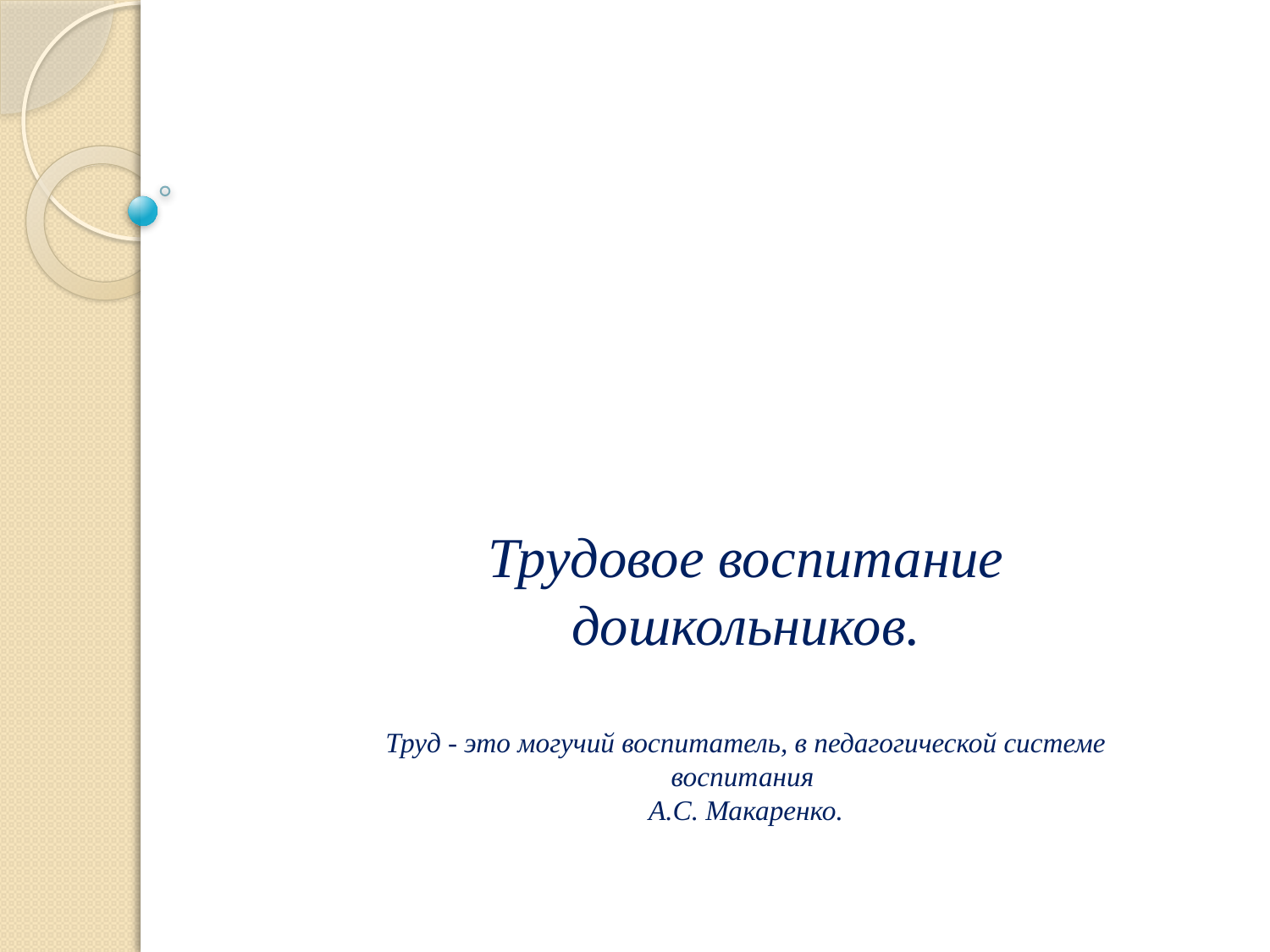

# Трудовое воспитание дошкольников. Труд - это могучий воспитатель, в педагогической системе воспитания А.С. Макаренко.